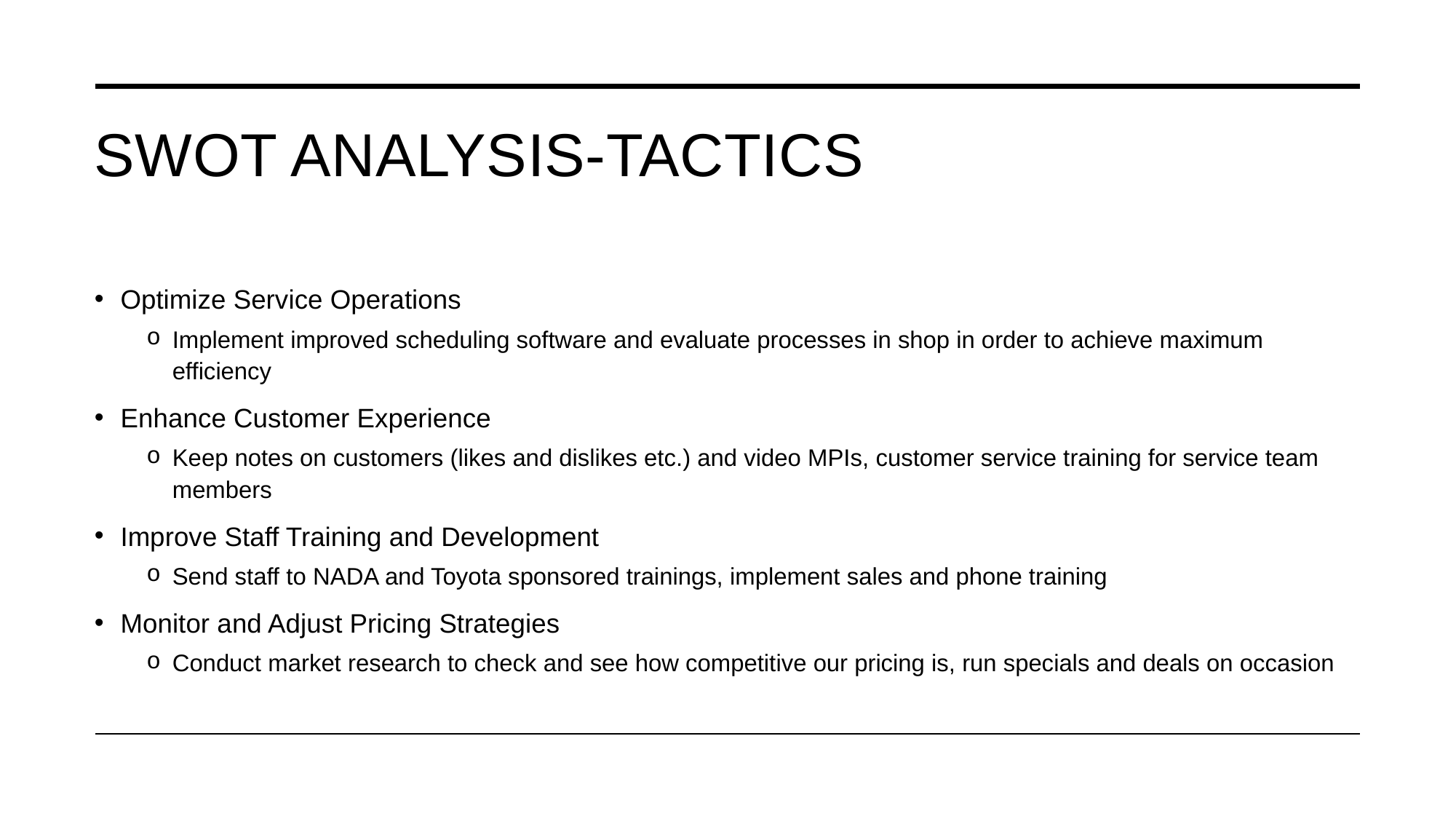

# SWOT Analysis-Tactics
Optimize Service Operations
Implement improved scheduling software and evaluate processes in shop in order to achieve maximum efficiency
Enhance Customer Experience
Keep notes on customers (likes and dislikes etc.) and video MPIs, customer service training for service team members
Improve Staff Training and Development
Send staff to NADA and Toyota sponsored trainings, implement sales and phone training
Monitor and Adjust Pricing Strategies
Conduct market research to check and see how competitive our pricing is, run specials and deals on occasion